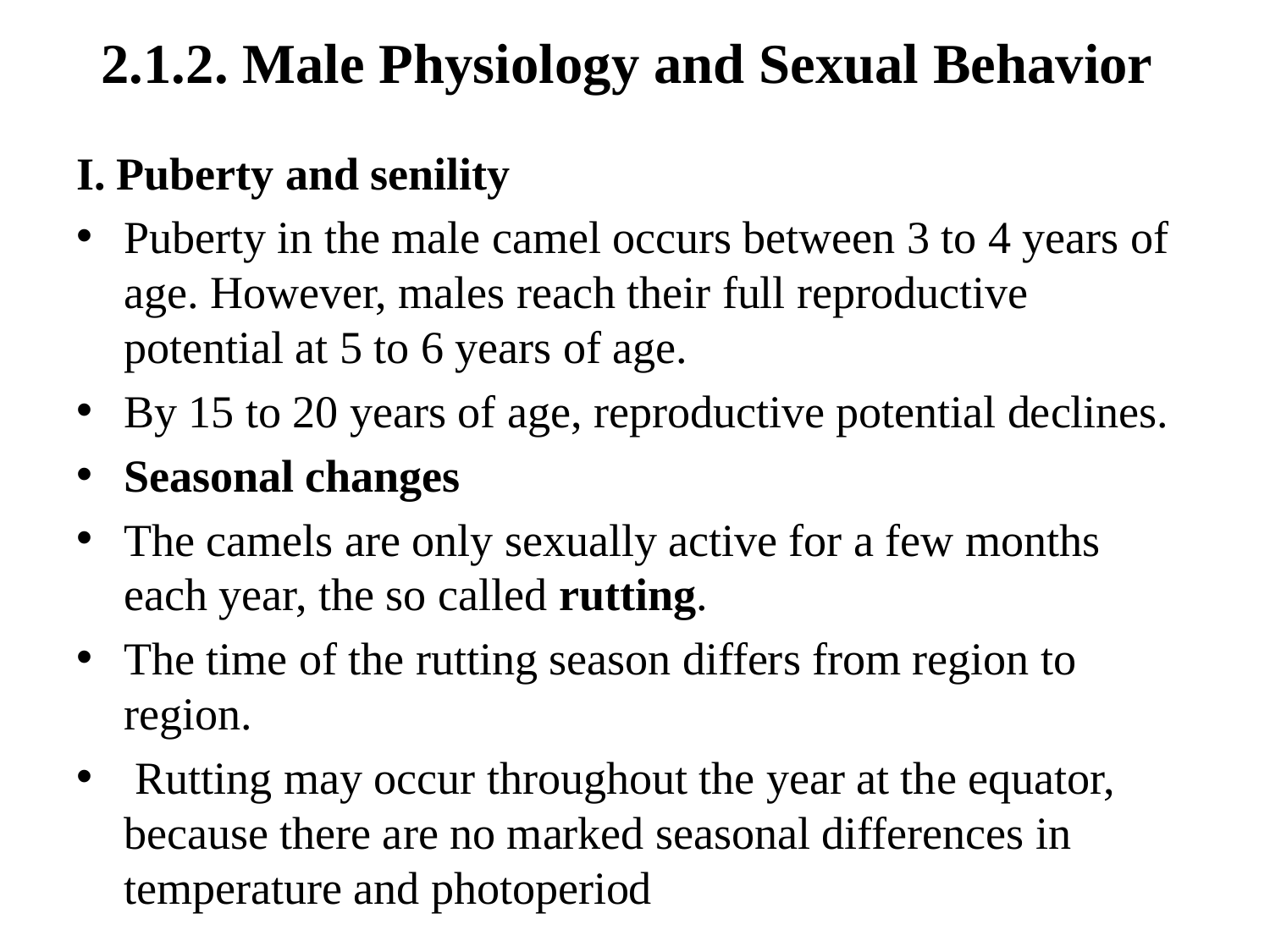

2.1.2. Male Physiology and Sexual Behavior
I. Puberty and senility
Puberty in the male camel occurs between 3 to 4 years of age. However, males reach their full reproductive potential at 5 to 6 years of age.
By 15 to 20 years of age, reproductive potential declines.
Seasonal changes
The camels are only sexually active for a few months each year, the so called rutting.
The time of the rutting season differs from region to region.
 Rutting may occur throughout the year at the equator, because there are no marked seasonal differences in temperature and photoperiod